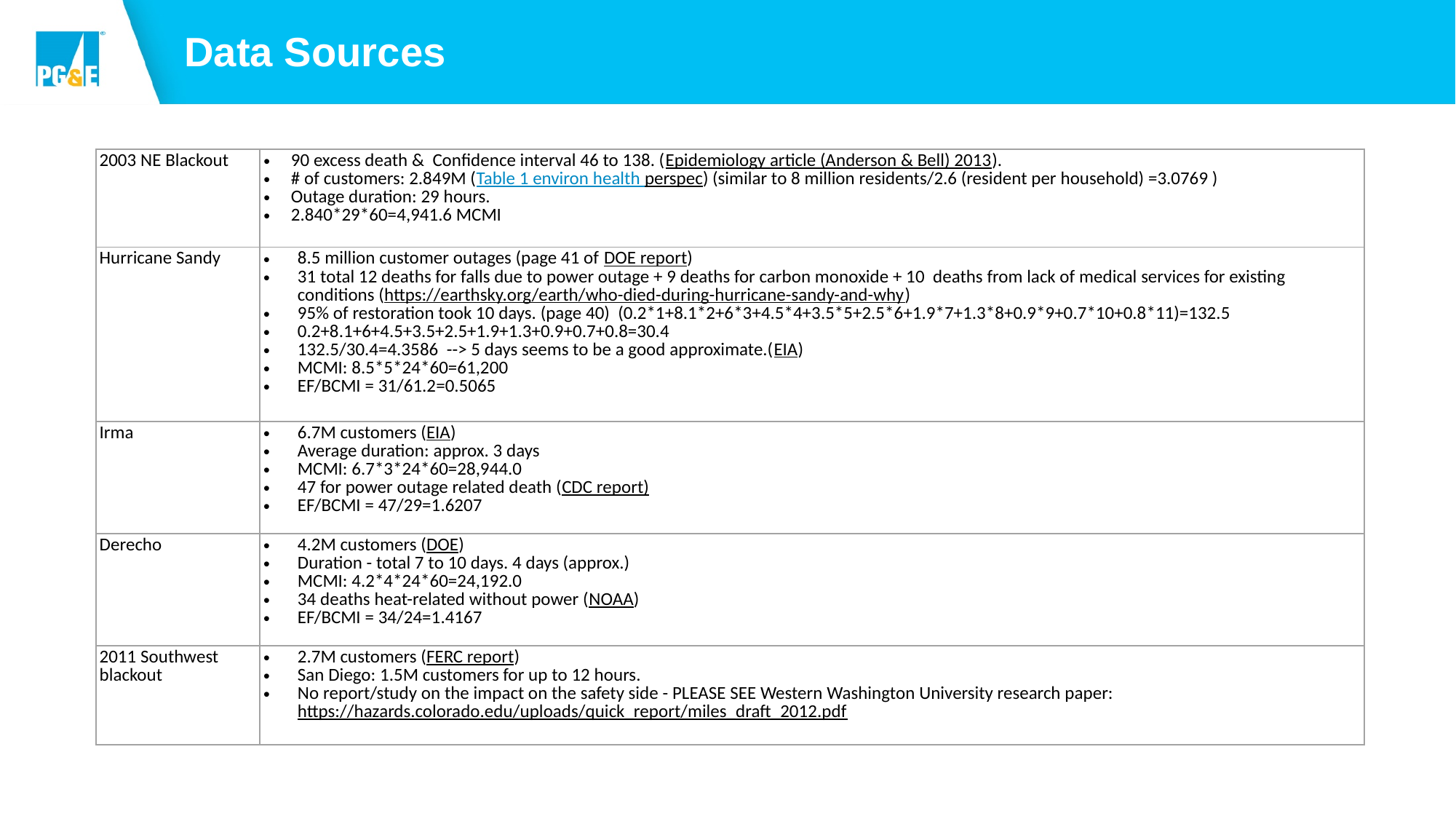

# Data Sources
| 2003 NE Blackout | 90 excess death & Confidence interval 46 to 138. (Epidemiology article (Anderson & Bell) 2013). # of customers: 2.849M (Table 1 environ health perspec) (similar to 8 million residents/2.6 (resident per household) =3.0769 ) Outage duration: 29 hours. 2.840\*29\*60=4,941.6 MCMI |
| --- | --- |
| Hurricane Sandy | 8.5 million customer outages (page 41 of DOE report) 31 total 12 deaths for falls due to power outage + 9 deaths for carbon monoxide + 10 deaths from lack of medical services for existing conditions (https://earthsky.org/earth/who-died-during-hurricane-sandy-and-why) 95% of restoration took 10 days. (page 40) (0.2\*1+8.1\*2+6\*3+4.5\*4+3.5\*5+2.5\*6+1.9\*7+1.3\*8+0.9\*9+0.7\*10+0.8\*11)=132.5 0.2+8.1+6+4.5+3.5+2.5+1.9+1.3+0.9+0.7+0.8=30.4 132.5/30.4=4.3586 --> 5 days seems to be a good approximate.(EIA) MCMI: 8.5\*5\*24\*60=61,200 EF/BCMI = 31/61.2=0.5065 |
| Irma | 6.7M customers (EIA) Average duration: approx. 3 days MCMI: 6.7\*3\*24\*60=28,944.0 47 for power outage related death (CDC report) EF/BCMI = 47/29=1.6207 |
| Derecho | 4.2M customers (DOE) Duration - total 7 to 10 days. 4 days (approx.) MCMI: 4.2\*4\*24\*60=24,192.0 34 deaths heat-related without power (NOAA) EF/BCMI = 34/24=1.4167 |
| 2011 Southwest blackout | 2.7M customers (FERC report) San Diego: 1.5M customers for up to 12 hours. No report/study on the impact on the safety side - PLEASE SEE Western Washington University research paper: https://hazards.colorado.edu/uploads/quick\_report/miles\_draft\_2012.pdf |